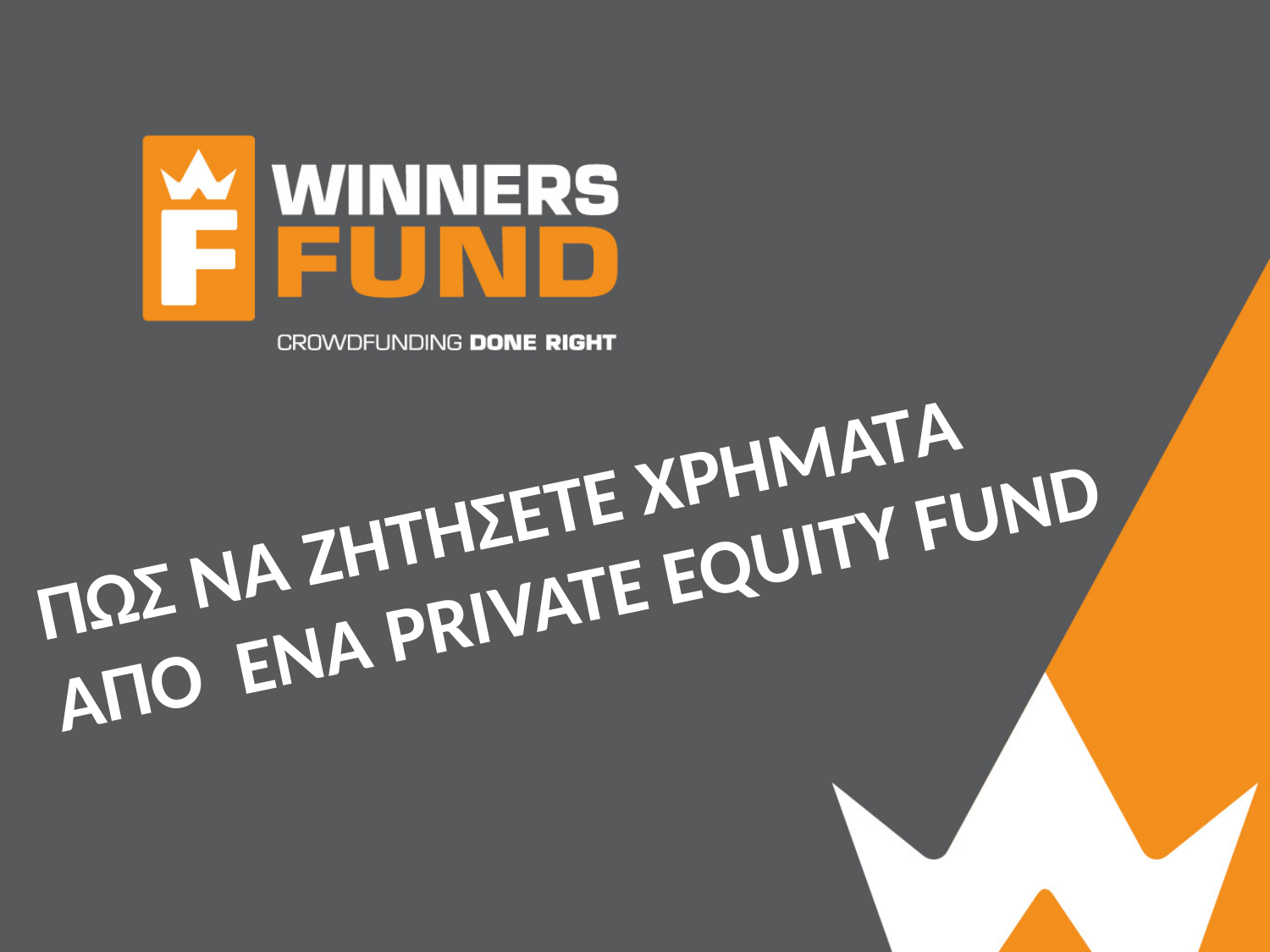

ΠΩΣ ΝΑ ΖΗΤΗΣΕΤΕ ΧΡΗΜΑΤA
ΑΠΟ  ΕΝΑ PRIVATE EQUITY FUND